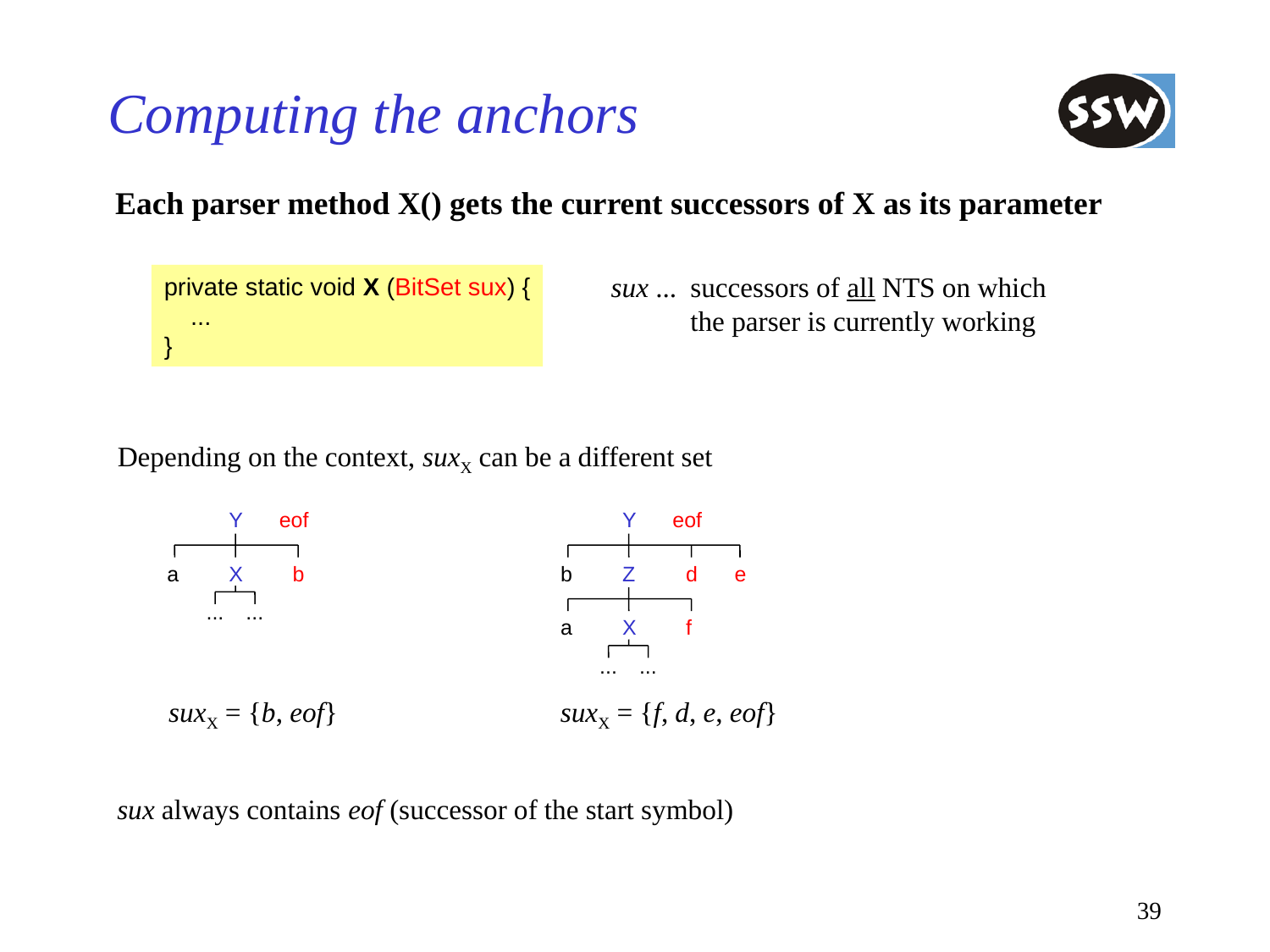

# Computing the anchors
Each parser method X() gets the current successors of X as its parameter
sux ...	successors of all NTS on which
	the parser is currently working
private static void X (BitSet sux) {
	...
}
Depending on the context, suxX can be a different set
Y
eof
Y
eof

a
X
b
b
Z
d
e

...
...
a
X
f

...
...
suxX = {b, eof}
suxX = {f, d, e, eof}
sux always contains eof (successor of the start symbol)
39